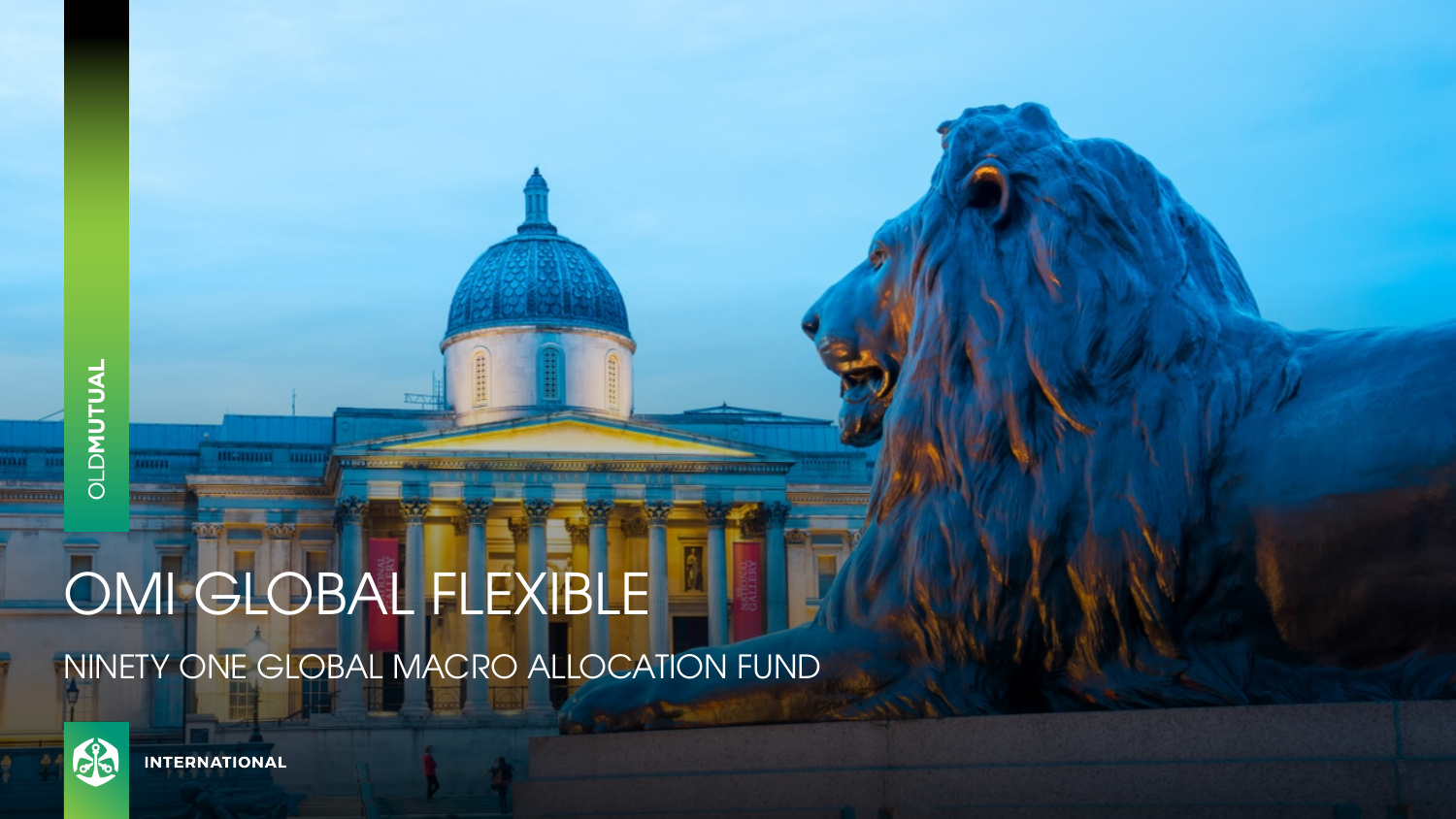

# OMI GLOBAL FLEXIBLE
NINETY ONE GLOBAL MACRO ALLOCATION FUND